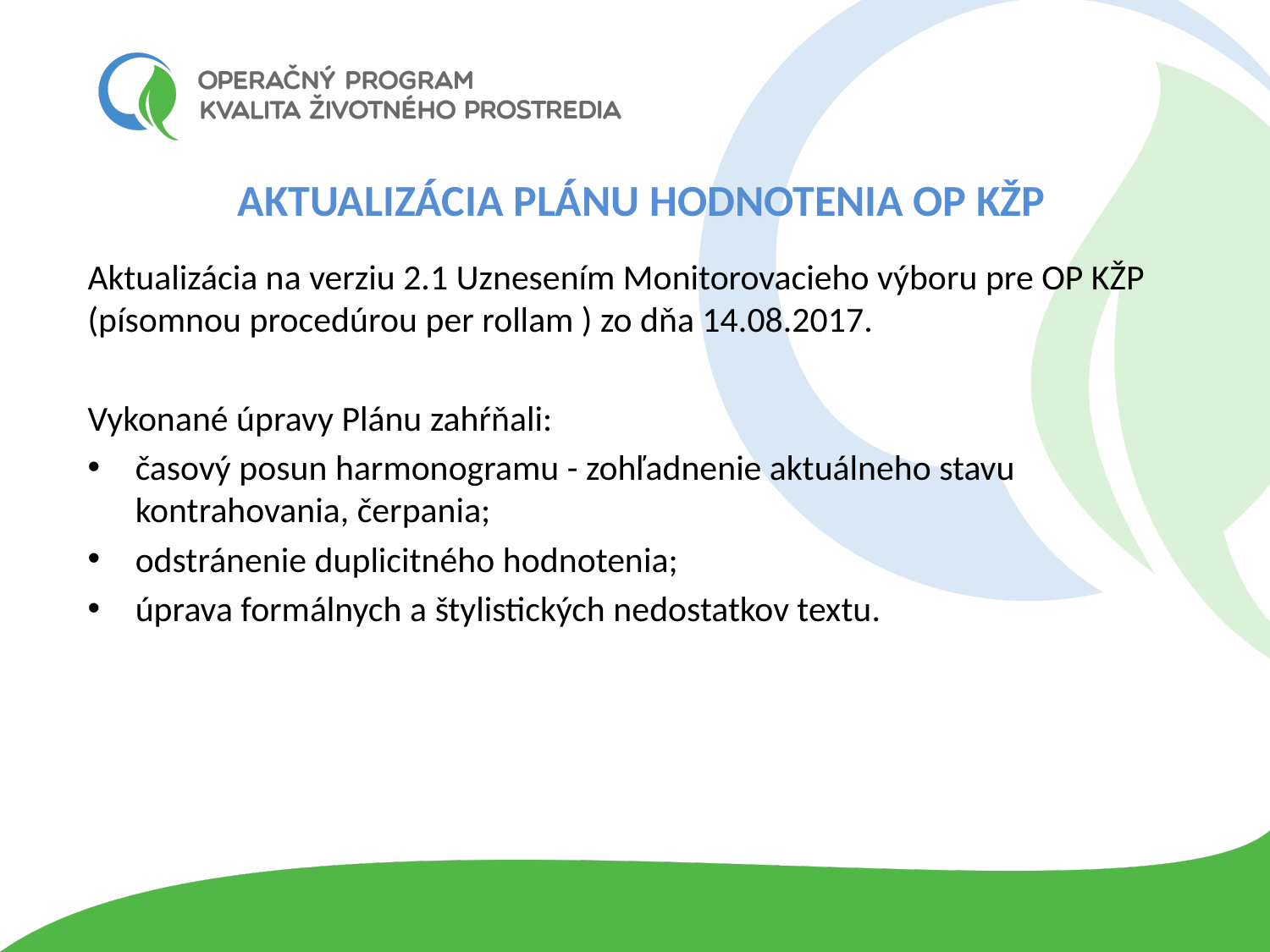

AKTUALIZÁCIA PLÁNU HODNOTENIA OP KŽP
Aktualizácia na verziu 2.1 Uznesením Monitorovacieho výboru pre OP KŽP (písomnou procedúrou per rollam ) zo dňa 14.08.2017.

Vykonané úpravy Plánu zahŕňali:
časový posun harmonogramu - zohľadnenie aktuálneho stavu kontrahovania, čerpania;
odstránenie duplicitného hodnotenia;
úprava formálnych a štylistických nedostatkov textu.